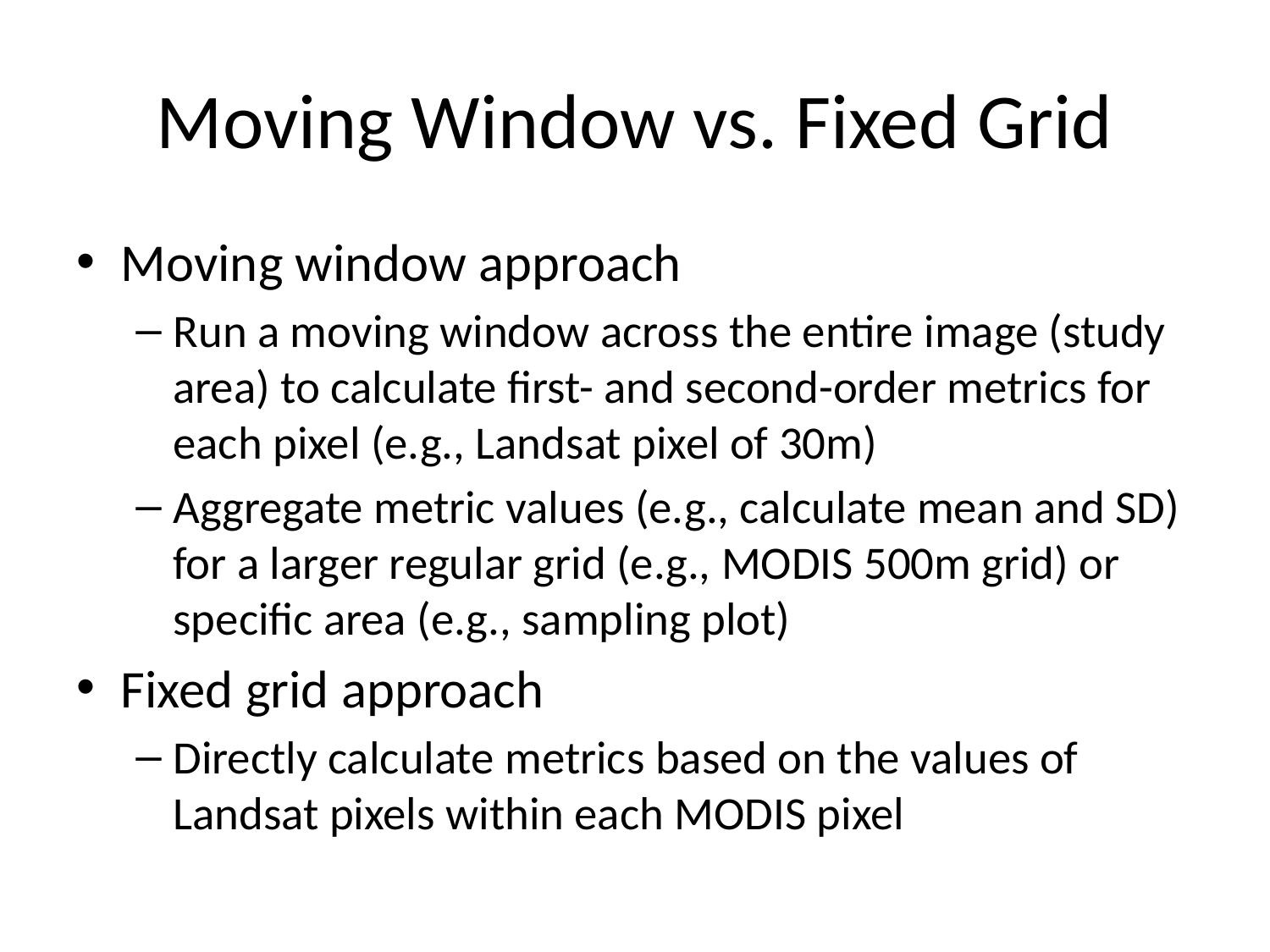

# Moving Window vs. Fixed Grid
Moving window approach
Run a moving window across the entire image (study area) to calculate first- and second-order metrics for each pixel (e.g., Landsat pixel of 30m)
Aggregate metric values (e.g., calculate mean and SD) for a larger regular grid (e.g., MODIS 500m grid) or specific area (e.g., sampling plot)
Fixed grid approach
Directly calculate metrics based on the values of Landsat pixels within each MODIS pixel